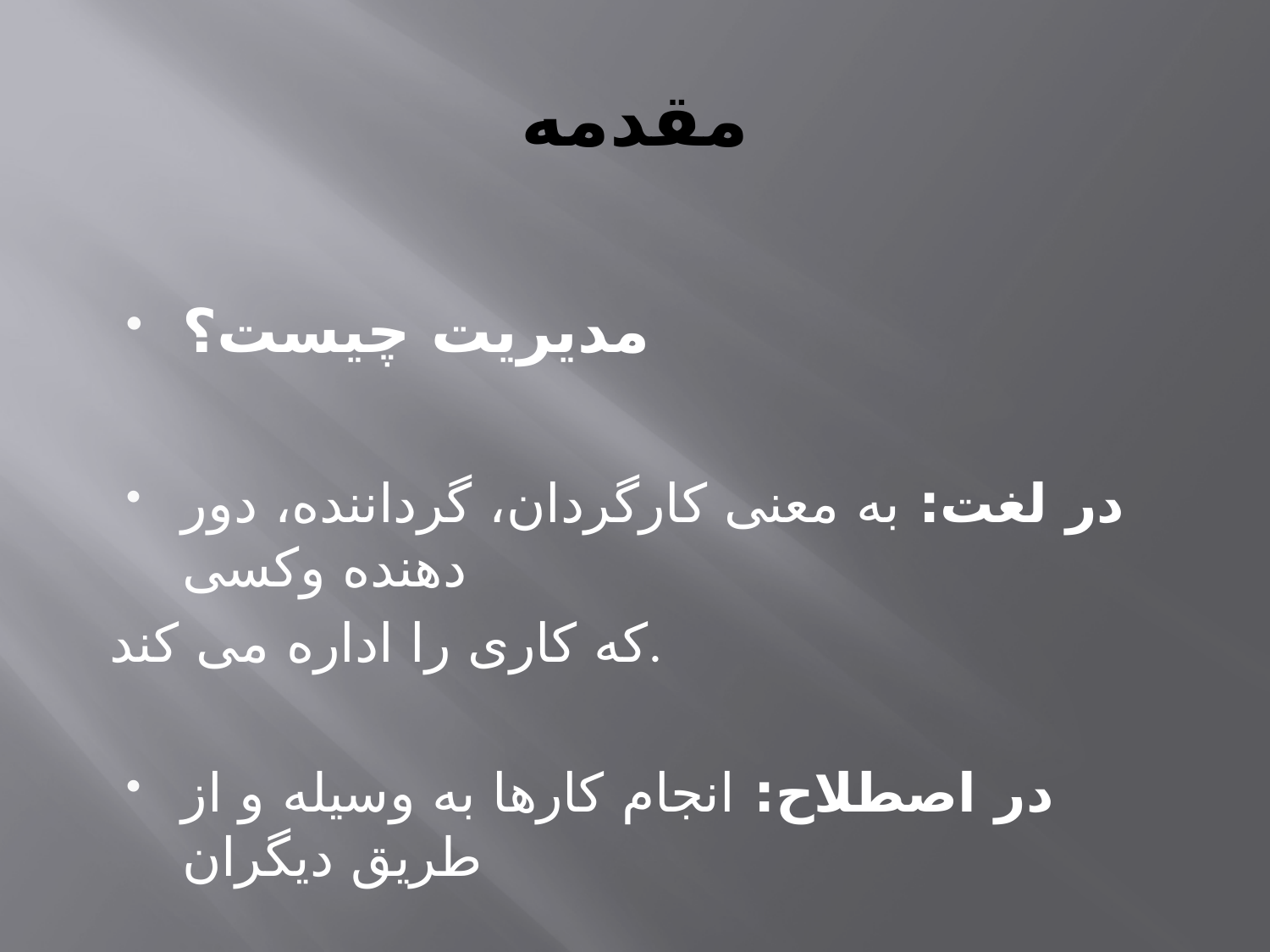

# مقدمه
مدیریت چیست؟

در لغت: به معنی کارگردان، گرداننده، دور دهنده وکسی
که کاری را اداره می کند.

در اصطلاح: انجام کارها به وسیله و از طریق دیگران